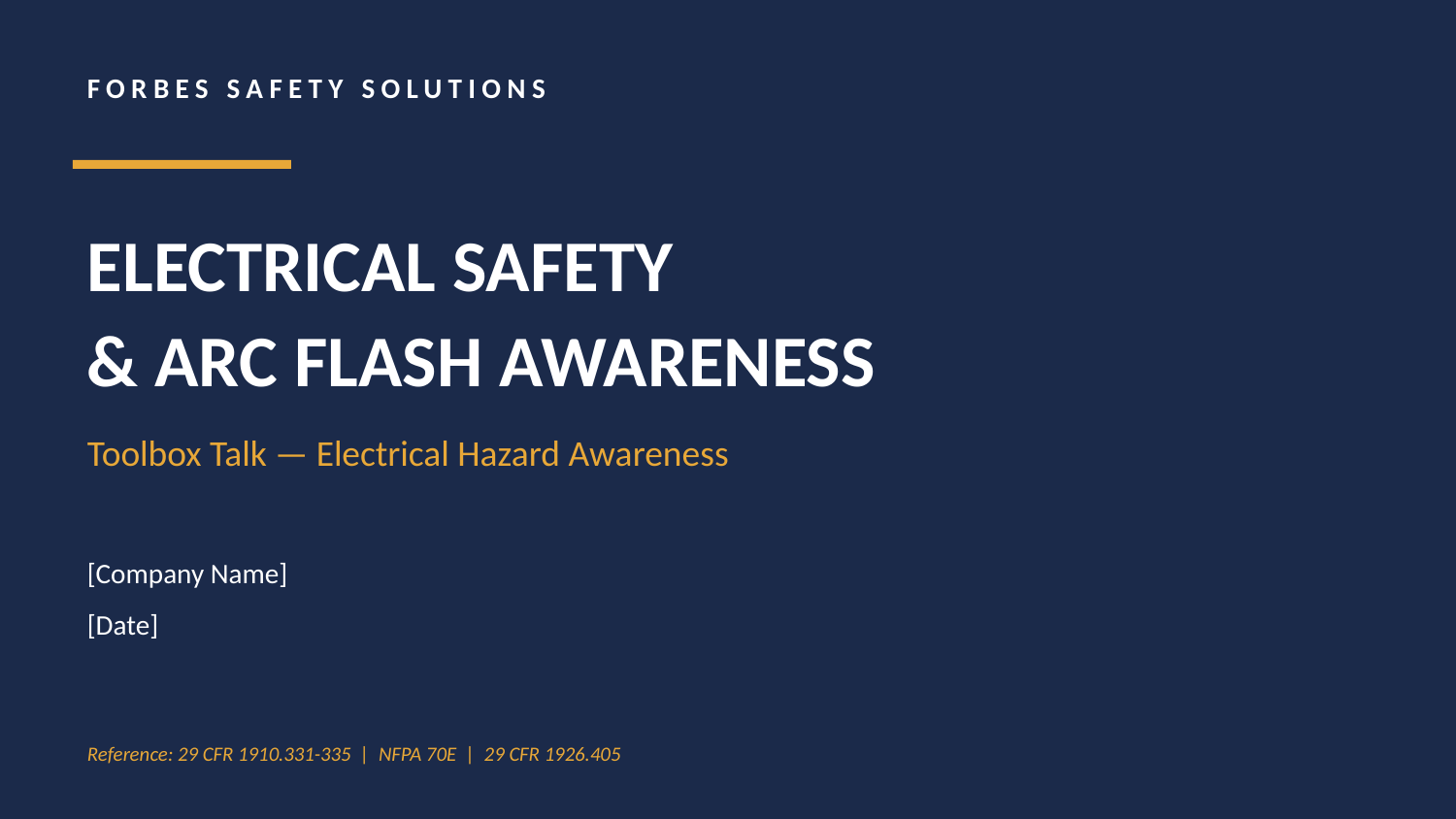

FORBES SAFETY SOLUTIONS

ELECTRICAL SAFETY
& ARC FLASH AWARENESS
Toolbox Talk — Electrical Hazard Awareness
[Company Name]
[Date]
Reference: 29 CFR 1910.331-335  |  NFPA 70E  |  29 CFR 1926.405